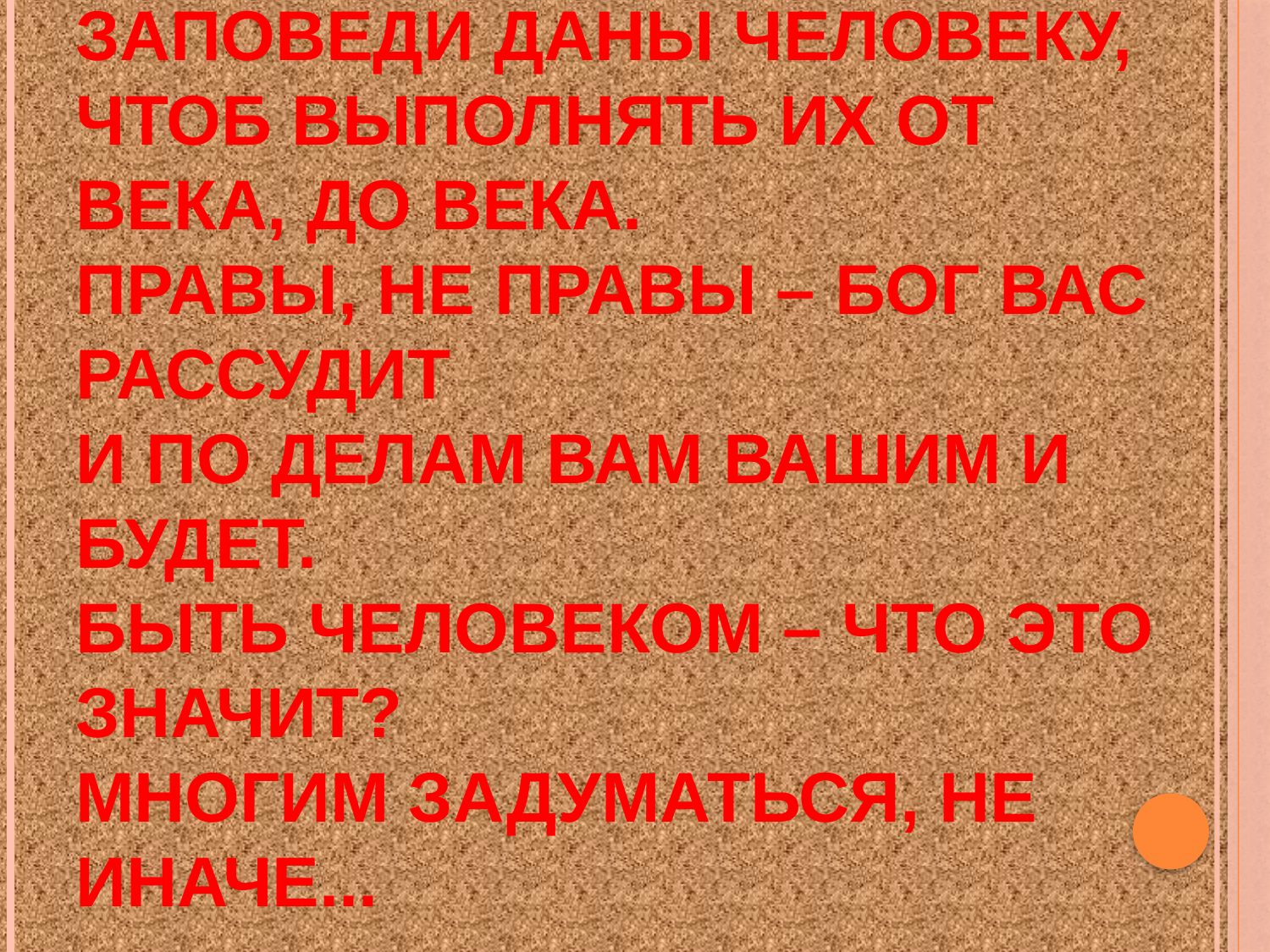

# Заповеди даны человеку, Чтоб выполнять их от века, до века. Правы, не правы – Бог вас рассудит И по делам вам вашим и будет. Быть человеком – что это значит? Многим задуматься, не иначе...